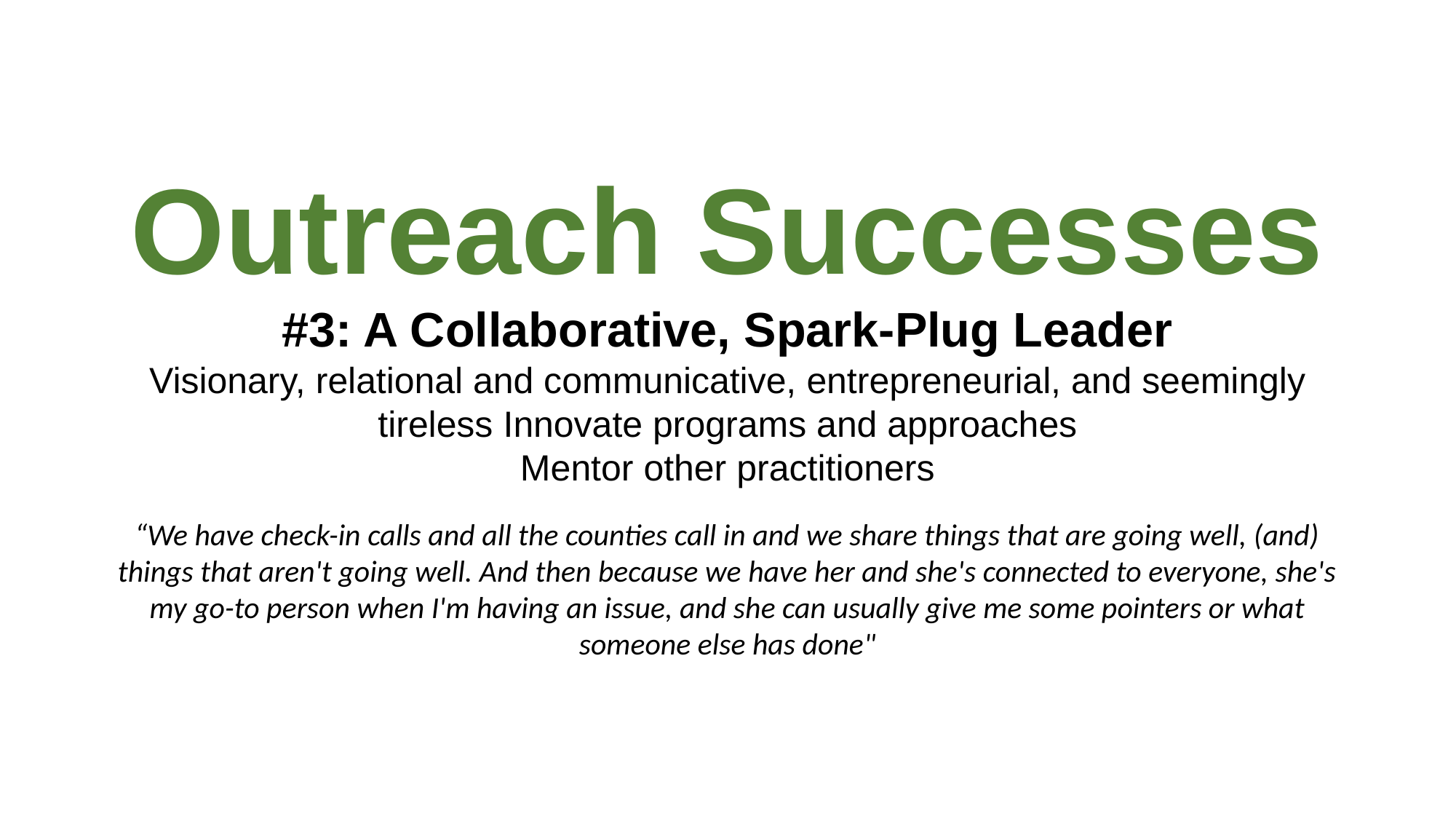

Outreach Successes
#3: A Collaborative, Spark-Plug Leader
Visionary, relational and communicative, entrepreneurial, and seemingly tireless Innovate programs and approaches
Mentor other practitioners
“We have check-in calls and all the counties call in and we share things that are going well, (and) things that aren't going well. And then because we have her and she's connected to everyone, she's my go-to person when I'm having an issue, and she can usually give me some pointers or what someone else has done"